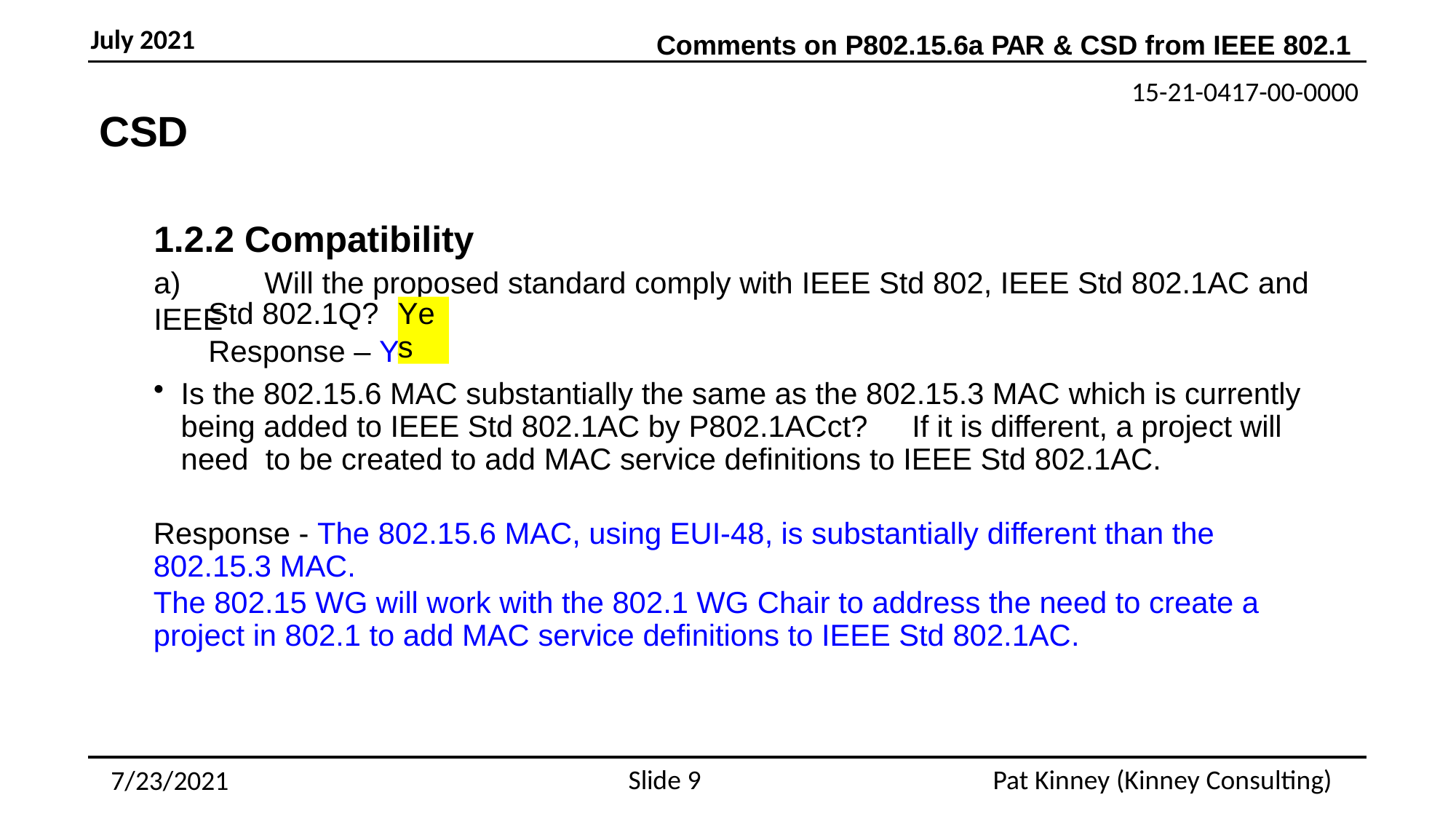

July 2021
Comments on P802.15.6a PAR & CSD from IEEE 802.1
CSD

1.2.2 Compatibility
a)	Will the proposed standard comply with IEEE Std 802, IEEE Std 802.1AC and IEEE
Std 802.1Q?
Response – Yes.

Yes
Is the 802.15.6 MAC substantially the same as the 802.15.3 MAC which is currently  being added to IEEE Std 802.1AC by P802.1ACct?	If it is different, a project will need  to be created to add MAC service definitions to IEEE Std 802.1AC.

Response - The 802.15.6 MAC, using EUI-48, is substantially different than the 802.15.3 MAC.
The 802.15 WG will work with the 802.1 WG Chair to address the need to create a project in 802.1 to add MAC service definitions to IEEE Std 802.1AC.

Slide 9
Pat Kinney (Kinney Consulting)
7/23/2021